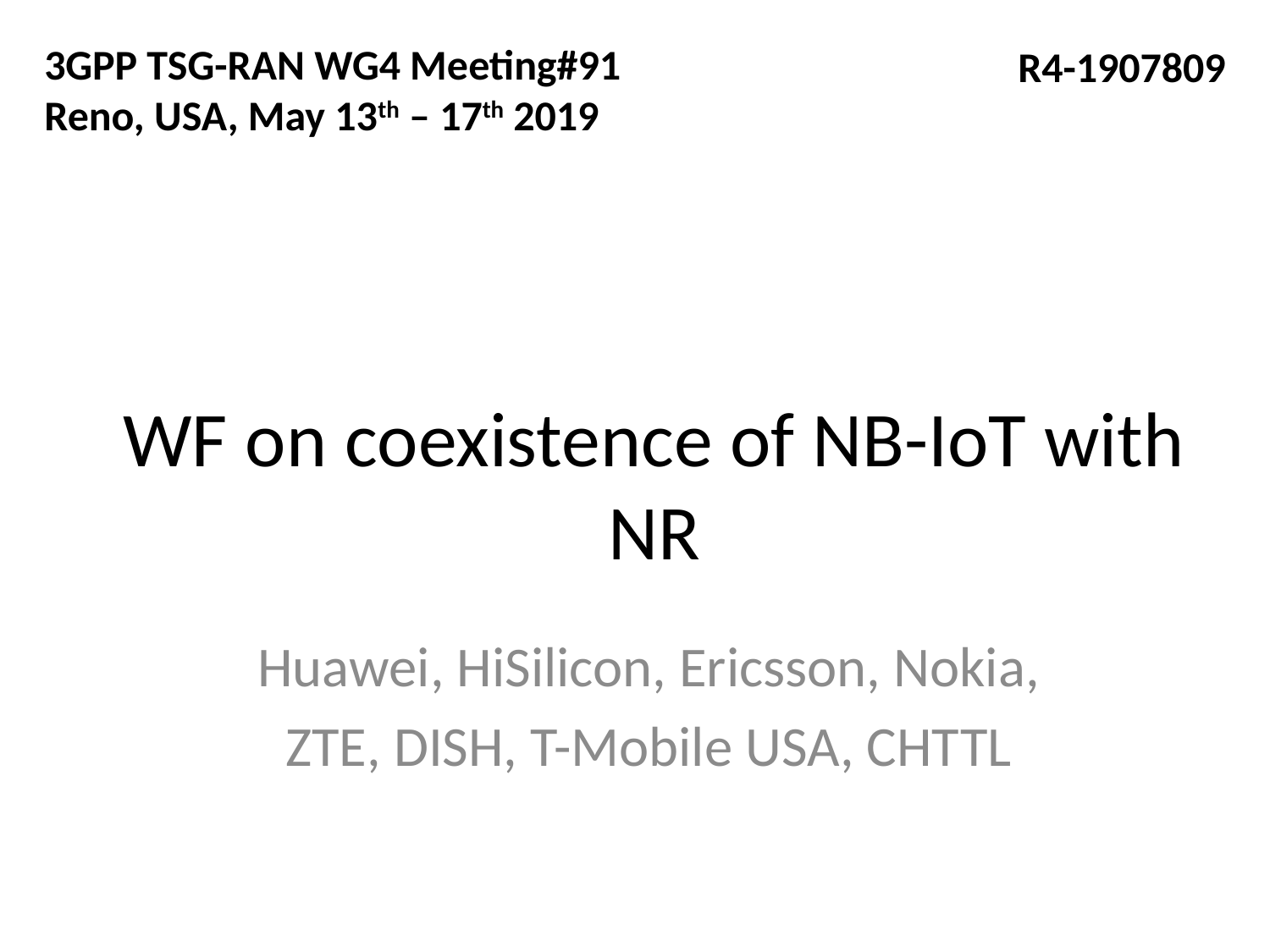

3GPP TSG-RAN WG4 Meeting#91
Reno, USA, May 13th – 17th 2019

R4-1907809
# WF on coexistence of NB-IoT with NR
Huawei, HiSilicon, Ericsson, Nokia,
ZTE, DISH, T-Mobile USA, CHTTL